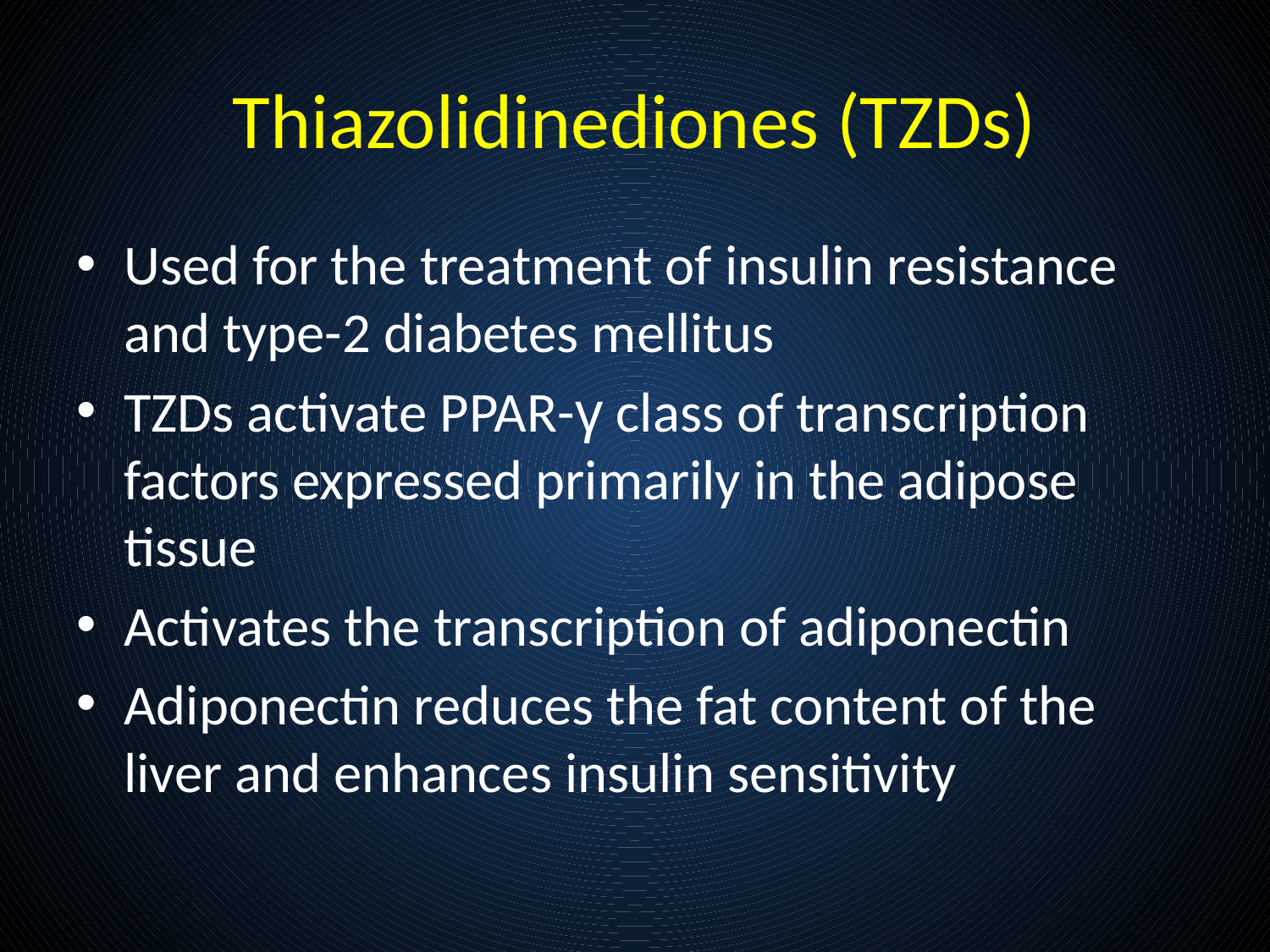

# Thiazolidinediones (TZDs)
Used for the treatment of insulin resistance and type-2 diabetes mellitus
TZDs activate PPAR-γ class of transcription factors expressed primarily in the adipose tissue
Activates the transcription of adiponectin
Adiponectin reduces the fat content of the liver and enhances insulin sensitivity